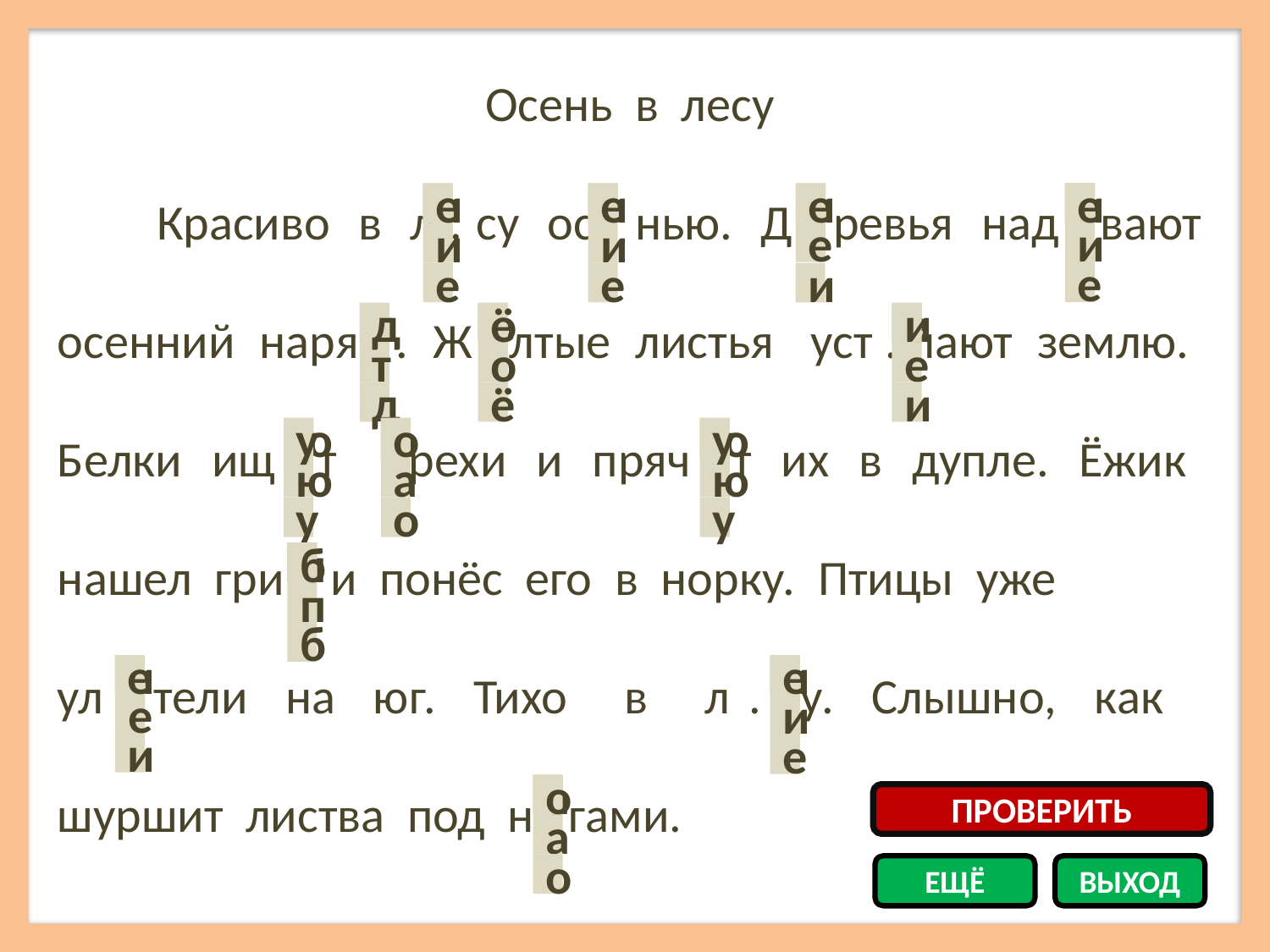

Осень  в  лесу
       Красиво  в  л . су  ос . нью.  Д . ревья  над . вают осенний  наря . .  Ж . лтые  листья   уст . лают  землю.  Белки  ищ . т   . рехи  и  пряч . т  их  в  дупле.  Ёжик  нашел  гри .  и  понёс  его  в  норку.  Птицы  уже
ул . тели  на  юг.  Тихо   в   л . су.  Слышно,  как   шуршит  листва  под  н . гами.

и
е

и
е

и
е

и
е
е
и
и
и
е
е
е
и

т
д

о
ё

е
и
т
о
е
д
ё
и

ю
у

а
о

ю
у
ю
а
ю
у
о
у

п
б
п
б

и
е

и
е
е
и
и
е

а
о
ПРОВЕРИТЬ
а
о
ЕЩЁ
ВЫХОД